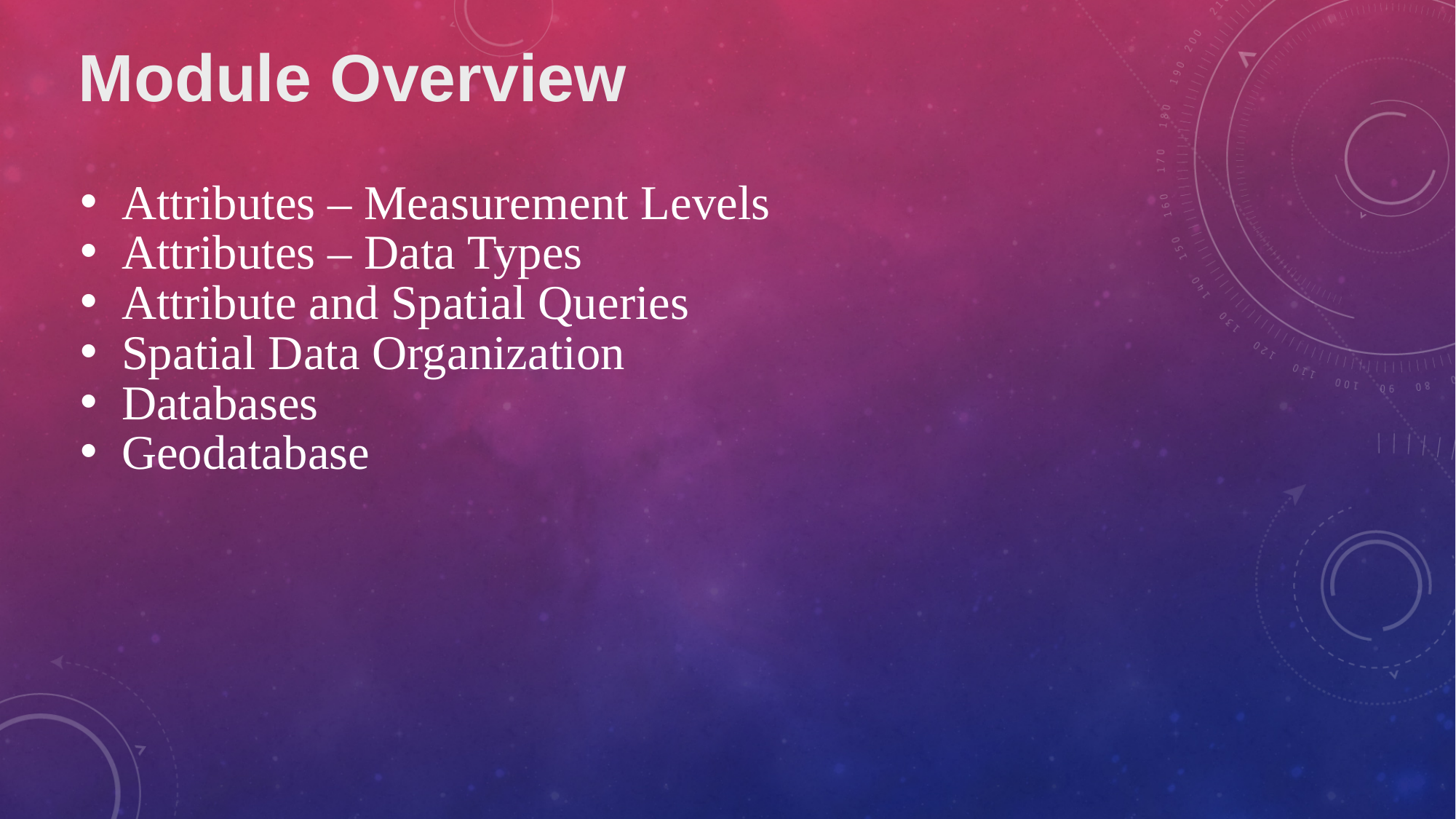

Module Overview
Attributes – Measurement Levels
Attributes – Data Types
Attribute and Spatial Queries
Spatial Data Organization
Databases
Geodatabase